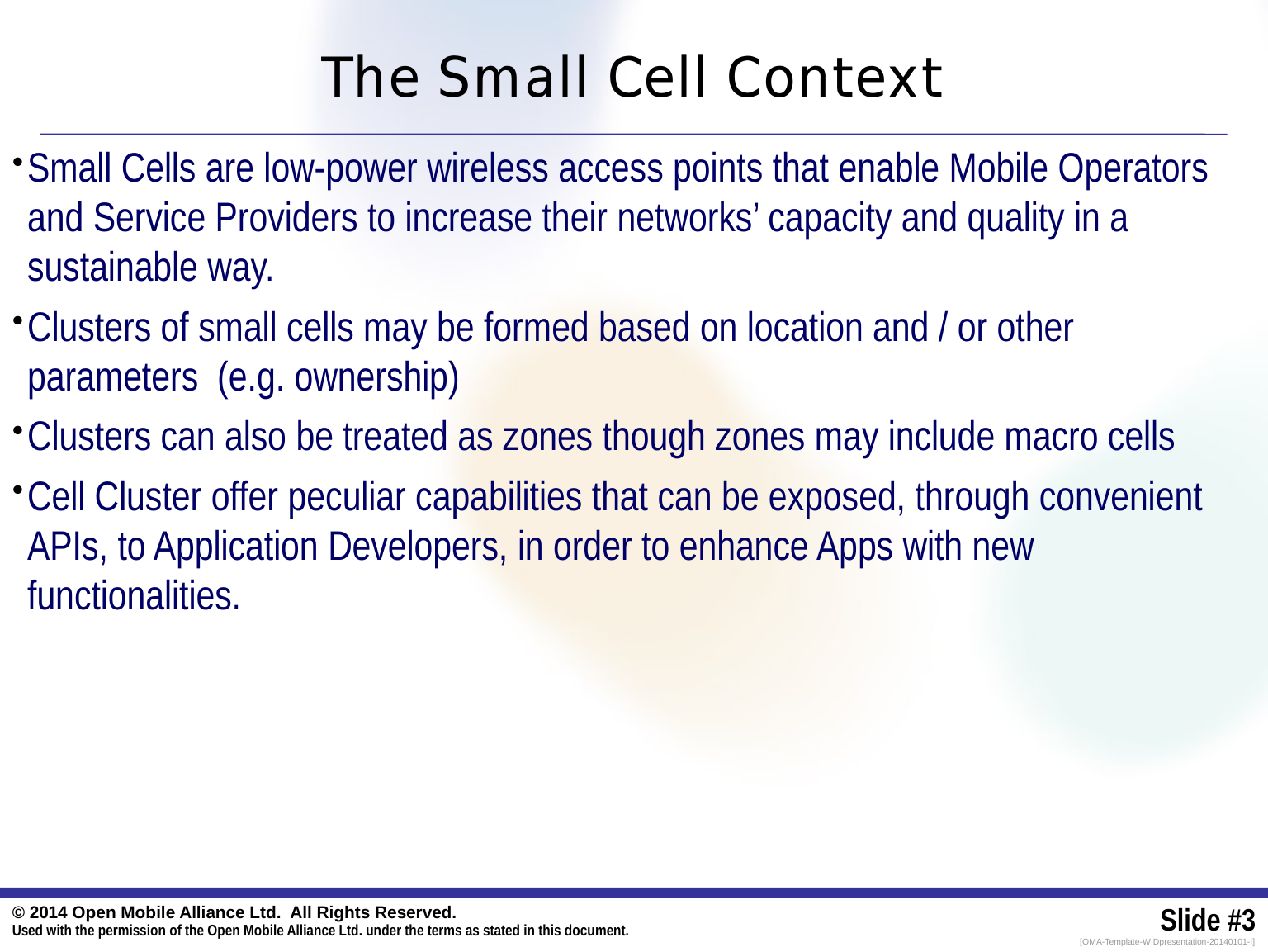

# The Small Cell Context
Small Cells are low-power wireless access points that enable Mobile Operators and Service Providers to increase their networks’ capacity and quality in a sustainable way.
Clusters of small cells may be formed based on location and / or other parameters  (e.g. ownership)
Clusters can also be treated as zones though zones may include macro cells
Cell Cluster offer peculiar capabilities that can be exposed, through convenient APIs, to Application Developers, in order to enhance Apps with new functionalities.